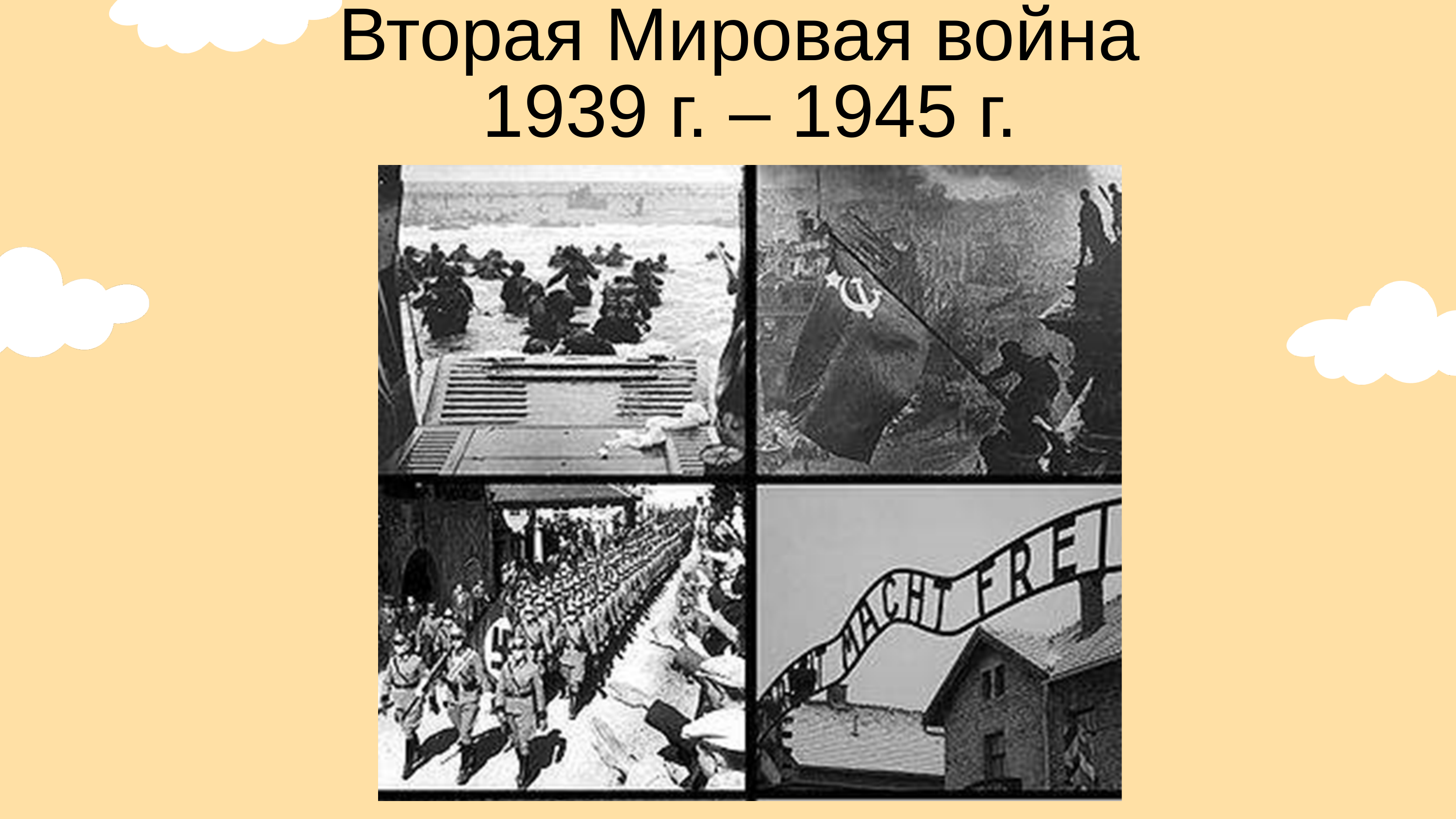

Вторая Мировая война
1939 г. – 1945 г.